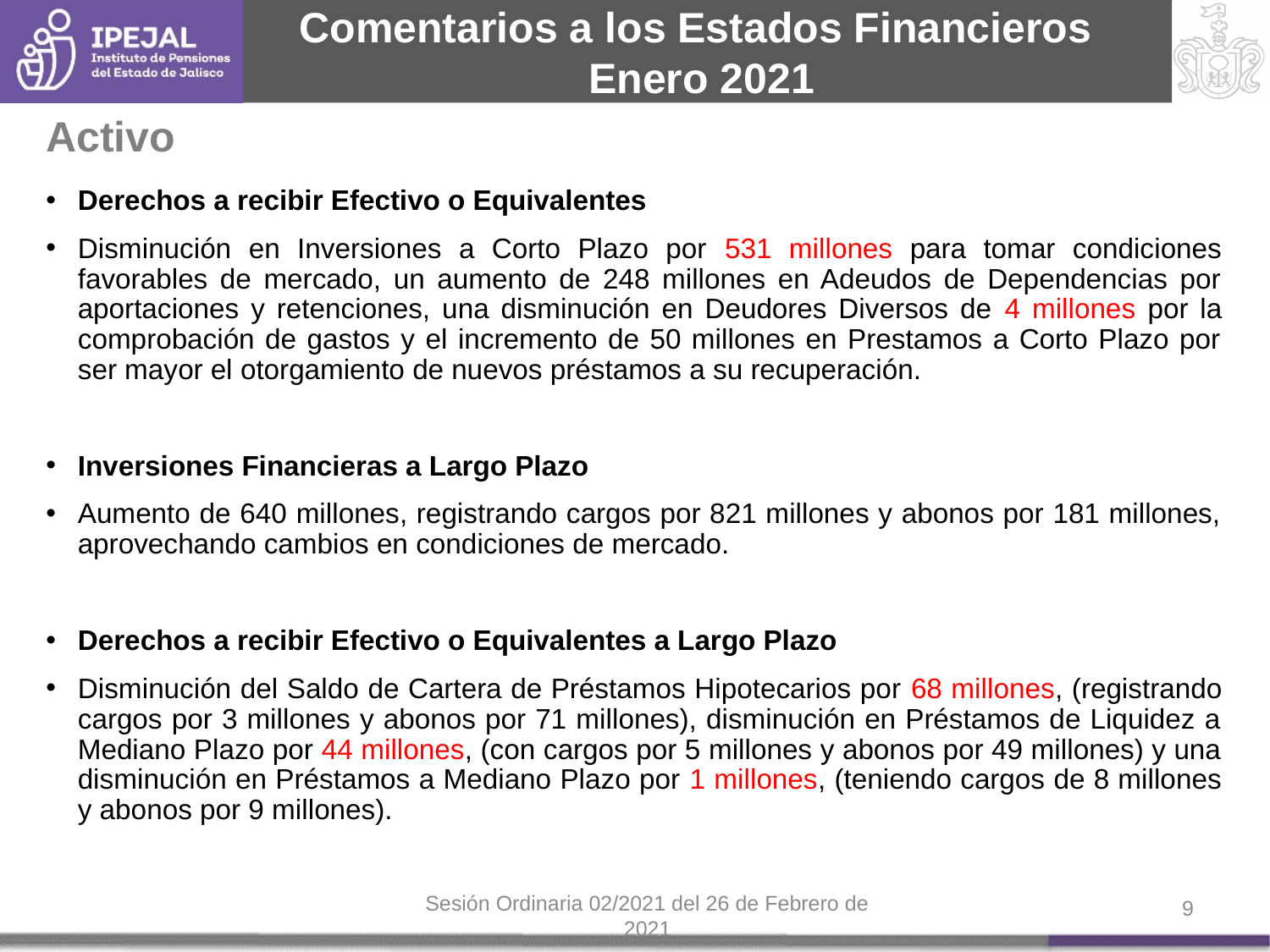

Comentarios a los Estados Financieros
Enero 2021
Activo
Derechos a recibir Efectivo o Equivalentes
Disminución en Inversiones a Corto Plazo por 531 millones para tomar condiciones favorables de mercado, un aumento de 248 millones en Adeudos de Dependencias por aportaciones y retenciones, una disminución en Deudores Diversos de 4 millones por la comprobación de gastos y el incremento de 50 millones en Prestamos a Corto Plazo por ser mayor el otorgamiento de nuevos préstamos a su recuperación.

Inversiones Financieras a Largo Plazo
Aumento de 640 millones, registrando cargos por 821 millones y abonos por 181 millones, aprovechando cambios en condiciones de mercado.

Derechos a recibir Efectivo o Equivalentes a Largo Plazo
Disminución del Saldo de Cartera de Préstamos Hipotecarios por 68 millones, (registrando cargos por 3 millones y abonos por 71 millones), disminución en Préstamos de Liquidez a Mediano Plazo por 44 millones, (con cargos por 5 millones y abonos por 49 millones) y una disminución en Préstamos a Mediano Plazo por 1 millones, (teniendo cargos de 8 millones y abonos por 9 millones).
9
Sesión Ordinaria 02/2021 del 26 de Febrero de 2021